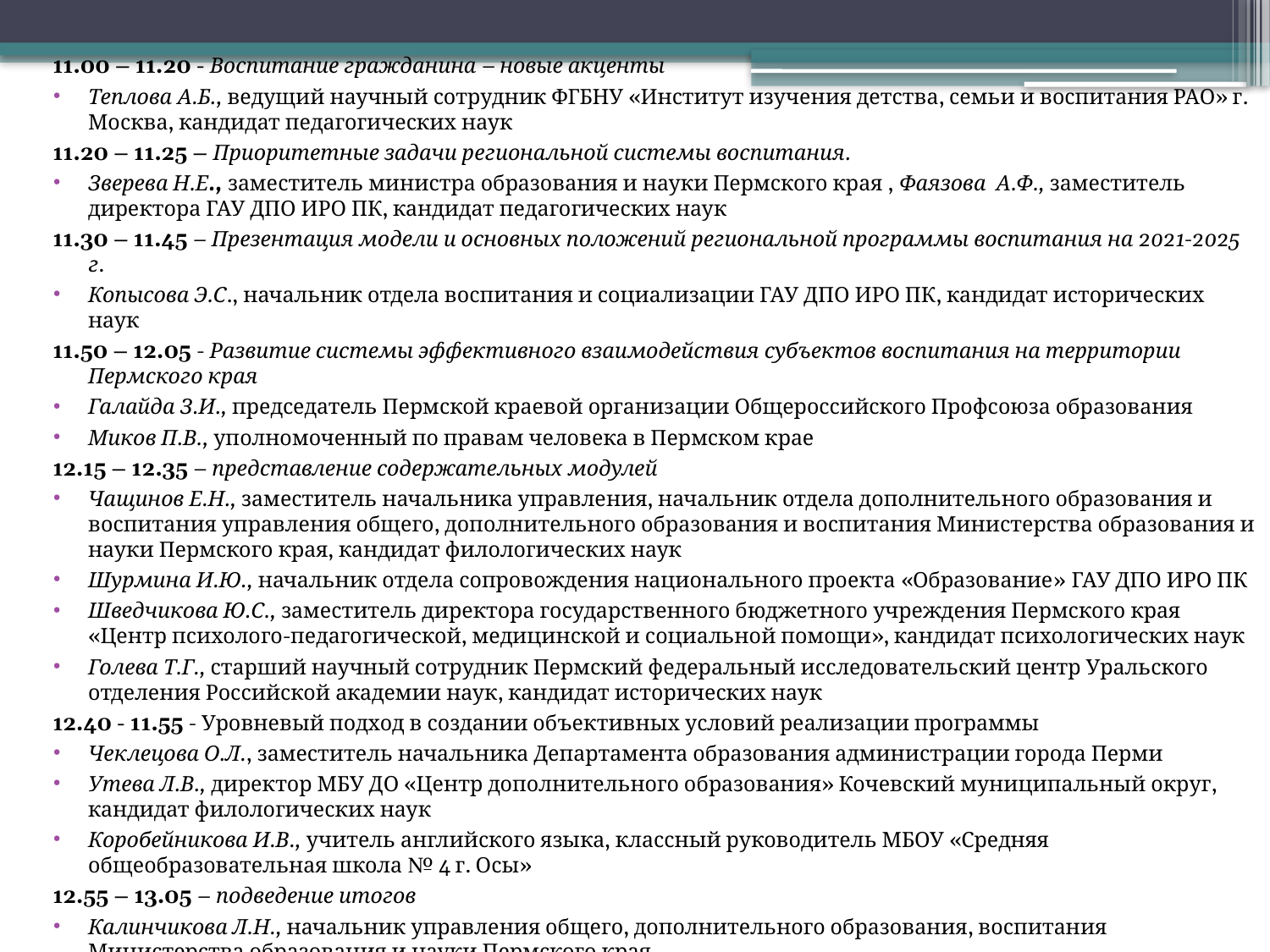

11.00 – 11.20 - Воспитание гражданина – новые акценты
Теплова А.Б., ведущий научный сотрудник ФГБНУ «Институт изучения детства, семьи и воспитания РАО» г. Москва, кандидат педагогических наук
11.20 – 11.25 – Приоритетные задачи региональной системы воспитания.
Зверева Н.Е., заместитель министра образования и науки Пермского края , Фаязова  А.Ф., заместитель директора ГАУ ДПО ИРО ПК, кандидат педагогических наук
11.30 – 11.45 – Презентация модели и основных положений региональной программы воспитания на 2021-2025 г.
Копысова Э.С., начальник отдела воспитания и социализации ГАУ ДПО ИРО ПК, кандидат исторических наук
11.50 – 12.05 - Развитие системы эффективного взаимодействия субъектов воспитания на территории Пермского края
Галайда З.И., председатель Пермской краевой организации Общероссийского Профсоюза образования
Миков П.В., уполномоченный по правам человека в Пермском крае
12.15 – 12.35 – представление содержательных модулей
Чащинов Е.Н., заместитель начальника управления, начальник отдела дополнительного образования и воспитания управления общего, дополнительного образования и воспитания Министерства образования и науки Пермского края, кандидат филологических наук
Шурмина И.Ю., начальник отдела сопровождения национального проекта «Образование» ГАУ ДПО ИРО ПК
Шведчикова Ю.С., заместитель директора государственного бюджетного учреждения Пермского края «Центр психолого-педагогической, медицинской и социальной помощи», кандидат психологических наук
Голева Т.Г., старший научный сотрудник Пермский федеральный исследовательский центр Уральского отделения Российской академии наук, кандидат исторических наук
12.40 - 11.55 - Уровневый подход в создании объективных условий реализации программы
Чеклецова О.Л., заместитель начальника Департамента образования администрации города Перми
Утева Л.В., директор МБУ ДО «Центр дополнительного образования» Кочевский муниципальный округ, кандидат филологических наук
Коробейникова И.В., учитель английского языка, классный руководитель МБОУ «Средняя общеобразовательная школа № 4 г. Осы»
12.55 – 13.05 – подведение итогов
Калинчикова Л.Н., начальник управления общего, дополнительного образования, воспитания Министерства образования и науки Пермского края

#